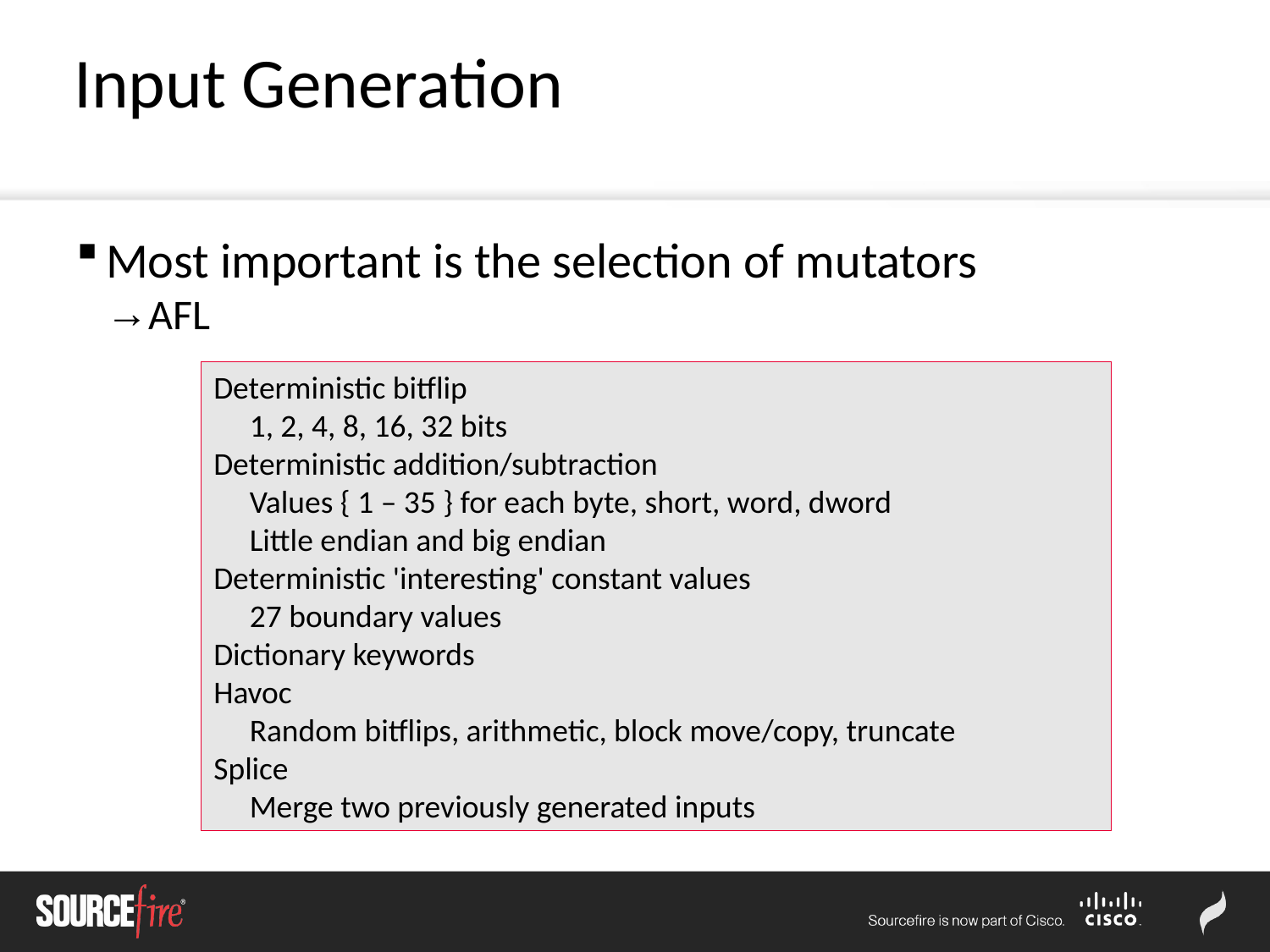

Input Generation
Most important is the selection of mutators
AFL
Deterministic bitflip
     1, 2, 4, 8, 16, 32 bits
Deterministic addition/subtraction
     Values { 1 – 35 } for each byte, short, word, dword
     Little endian and big endian
Deterministic 'interesting' constant values
     27 boundary values
Dictionary keywords
Havoc
     Random bitflips, arithmetic, block move/copy, truncate
Splice
     Merge two previously generated inputs